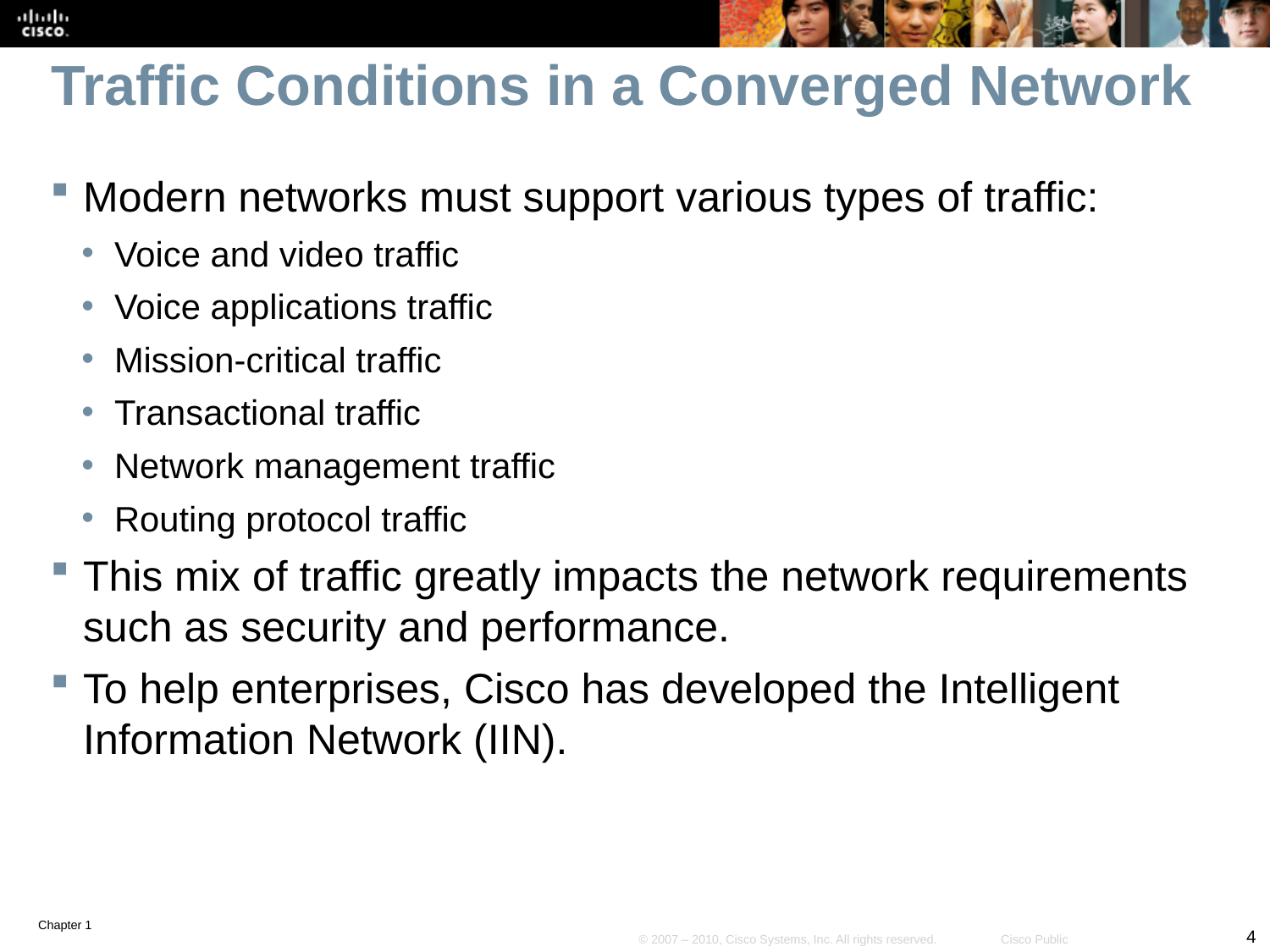

# Traffic Conditions in a Converged Network
Modern networks must support various types of traffic:
Voice and video traffic
Voice applications traffic
Mission-critical traffic
Transactional traffic
Network management traffic
Routing protocol traffic
This mix of traffic greatly impacts the network requirements such as security and performance.
To help enterprises, Cisco has developed the Intelligent Information Network (IIN).